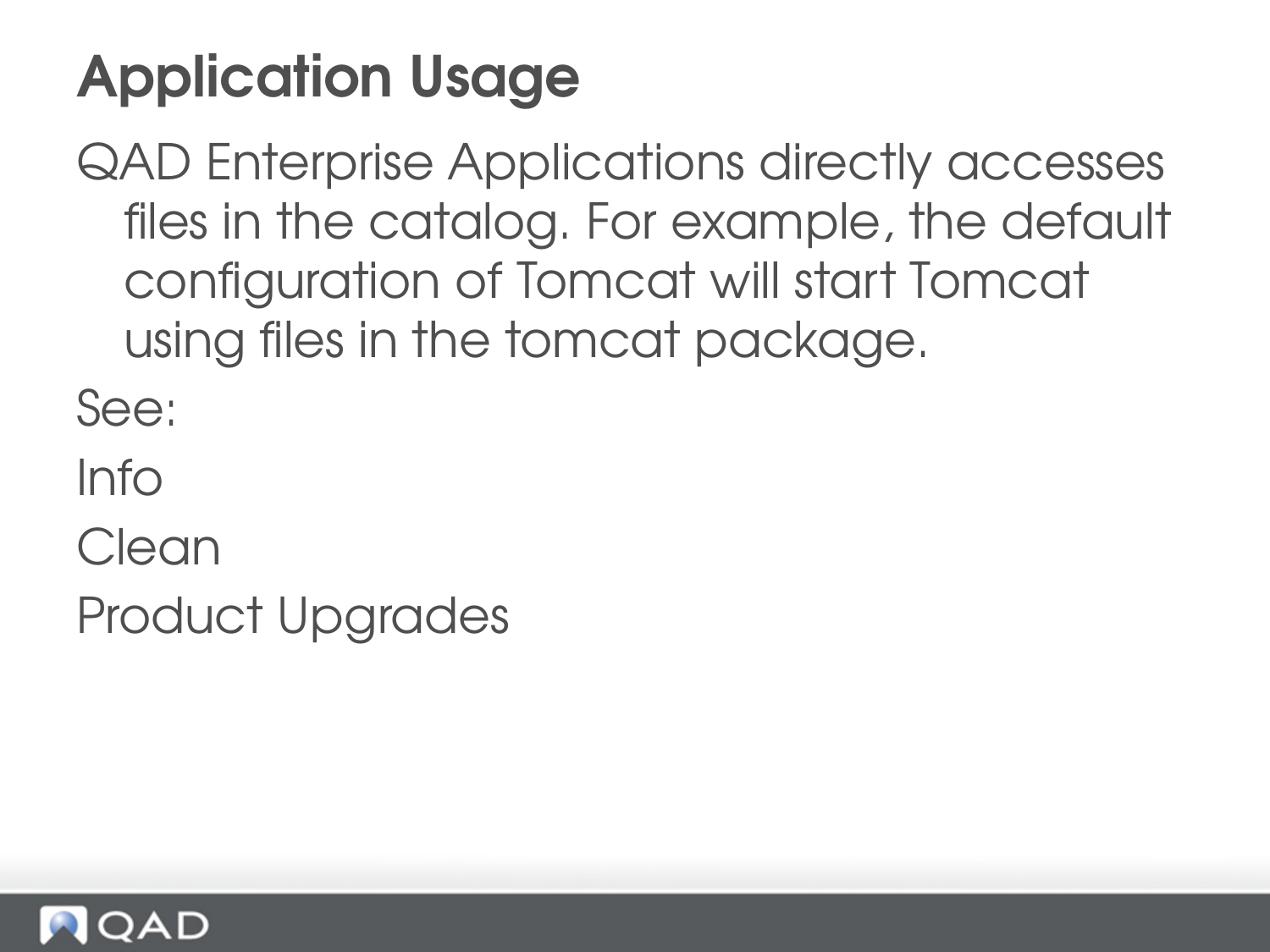

# Application Usage
QAD Enterprise Applications directly accesses files in the catalog. For example, the default configuration of Tomcat will start Tomcat using files in the tomcat package.
See:
Info
Clean
Product Upgrades